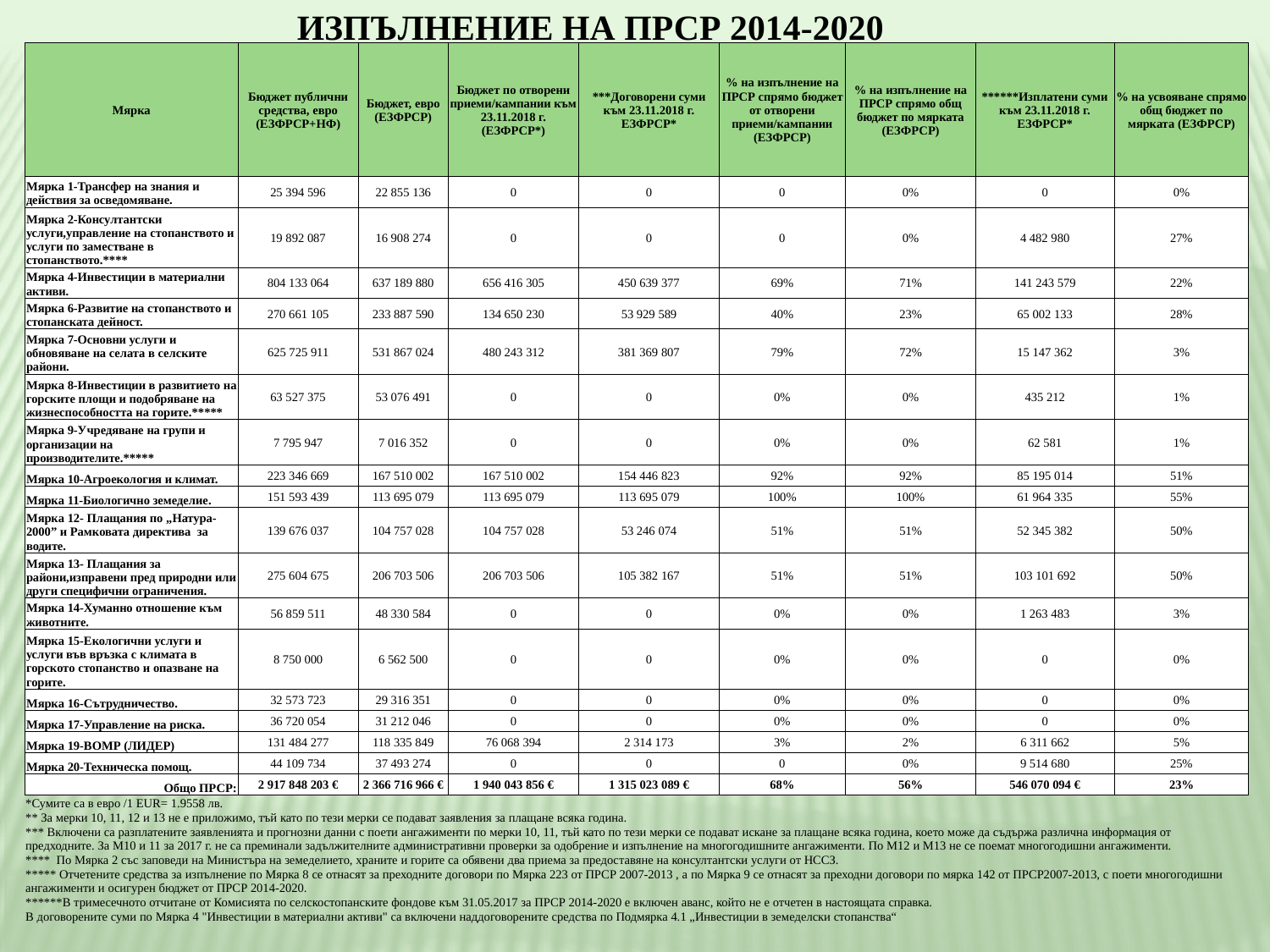

ИЗПЪЛНЕНИЕ НА ПРСР 2014-2020
| Мярка | Бюджет публични средства, евро (ЕЗФРСР+НФ) | Бюджет, евро (ЕЗФРСР) | Бюджет по отворени приеми/кампании към 23.11.2018 г. (ЕЗФРСР\*) | \*\*\*Договорени суми към 23.11.2018 г. ЕЗФРСР\* | % на изпълнение на ПРСР спрямо бюджет от отворени приеми/кампании (ЕЗФРСР) | % на изпълнение на ПРСР спрямо общ бюджет по мярката (ЕЗФРСР) | \*\*\*\*\*\*Изплатени суми към 23.11.2018 г. ЕЗФРСР\* | % нa усвояване спрямо общ бюджет по мярката (ЕЗФРСР) |
| --- | --- | --- | --- | --- | --- | --- | --- | --- |
| Мярка 1-Трансфер на знания и действия за осведомяване. | 25 394 596 | 22 855 136 | 0 | 0 | 0 | 0% | 0 | 0% |
| Мярка 2-Консултантски услуги,управление на стопанството и услуги по заместване в стопанството.\*\*\*\* | 19 892 087 | 16 908 274 | 0 | 0 | 0 | 0% | 4 482 980 | 27% |
| Мярка 4-Инвестиции в материални активи. | 804 133 064 | 637 189 880 | 656 416 305 | 450 639 377 | 69% | 71% | 141 243 579 | 22% |
| Мярка 6-Развитие на стопанството и стопанската дейност. | 270 661 105 | 233 887 590 | 134 650 230 | 53 929 589 | 40% | 23% | 65 002 133 | 28% |
| Мярка 7-Основни услуги и обновяване на селата в селските райони. | 625 725 911 | 531 867 024 | 480 243 312 | 381 369 807 | 79% | 72% | 15 147 362 | 3% |
| Мярка 8-Инвестиции в развитието на горските площи и подобряване на жизнеспособността на горите.\*\*\*\*\* | 63 527 375 | 53 076 491 | 0 | 0 | 0% | 0% | 435 212 | 1% |
| Мярка 9-Учредяване на групи и организации на производителите.\*\*\*\*\* | 7 795 947 | 7 016 352 | 0 | 0 | 0% | 0% | 62 581 | 1% |
| Мярка 10-Агроекология и климат. | 223 346 669 | 167 510 002 | 167 510 002 | 154 446 823 | 92% | 92% | 85 195 014 | 51% |
| Мярка 11-Биологично земеделие. | 151 593 439 | 113 695 079 | 113 695 079 | 113 695 079 | 100% | 100% | 61 964 335 | 55% |
| Мярка 12- Плащания по „Натура-2000” и Рамковата директива за водите. | 139 676 037 | 104 757 028 | 104 757 028 | 53 246 074 | 51% | 51% | 52 345 382 | 50% |
| Мярка 13- Плащания за райони,изправени пред природни или други специфични ограничения. | 275 604 675 | 206 703 506 | 206 703 506 | 105 382 167 | 51% | 51% | 103 101 692 | 50% |
| Мярка 14-Хуманно отношение към животните. | 56 859 511 | 48 330 584 | 0 | 0 | 0% | 0% | 1 263 483 | 3% |
| Мярка 15-Екологични услуги и услуги във връзка с климата в горското стопанство и опазване на горите. | 8 750 000 | 6 562 500 | 0 | 0 | 0% | 0% | 0 | 0% |
| Мярка 16-Сътрудничество. | 32 573 723 | 29 316 351 | 0 | 0 | 0% | 0% | 0 | 0% |
| Мярка 17-Управление на риска. | 36 720 054 | 31 212 046 | 0 | 0 | 0% | 0% | 0 | 0% |
| Мярка 19-ВОМР (ЛИДЕР) | 131 484 277 | 118 335 849 | 76 068 394 | 2 314 173 | 3% | 2% | 6 311 662 | 5% |
| Мярка 20-Техническа помощ. | 44 109 734 | 37 493 274 | 0 | 0 | 0 | 0% | 9 514 680 | 25% |
| Общо ПРСР: | 2 917 848 203 € | 2 366 716 966 € | 1 940 043 856 € | 1 315 023 089 € | 68% | 56% | 546 070 094 € | 23% |
| \*Сумите са в евро /1 EUR= 1.9558 лв. |  |  |  |  |  |  |  |  |  |  |  |
| --- | --- | --- | --- | --- | --- | --- | --- | --- | --- | --- | --- |
| \*\* За мерки 10, 11, 12 и 13 не е приложимо, тъй като по тези мерки се подават заявления за плащане всяка година. |  |  |  |  |  |  |  |  |  |  |  |
| \*\*\* Включени са разплатените заявленията и прогнозни данни с поети ангажименти по мерки 10, 11, тъй като по тези мерки се подават искане за плащане всяка година, което може да съдържа различна информация от предходните. За М10 и 11 за 2017 г. не са преминали задължителните административни проверки за одобрение и изпълнение на многогодишните ангажименти. По М12 и М13 не се поемат многогодишни ангажименти. |  |  |  |  |  |  |  |  |  |  |  |
| \*\*\*\* По Мярка 2 със заповеди на Министъра на земеделието, храните и горите са обявени два приема за предоставяне на консултантски услуги от НССЗ. |  |  |  |  |  |  |  |  |  |  |  |
| \*\*\*\*\* Отчетените средства за изпълнение по Мярка 8 се отнасят за преходните договори по Мярка 223 от ПРСР 2007-2013 , а по Мярка 9 се отнасят за преходни договори по мярка 142 от ПРСР2007-2013, с поети многогодишни ангажименти и осигурен бюджет от ПРСР 2014-2020. |  |  |  |  |  |  |  |  |  |  |  |
| \*\*\*\*\*\*В тримесечното отчитане от Комисията по селскостопанските фондове към 31.05.2017 за ПРСР 2014-2020 е включен аванс, който не е отчетен в настоящата справка. |  |  |  |  |  |  |  |  |  |  |  |
| В договорените суми по Мярка 4 "Инвестиции в материални активи" са включени наддоговорените средства по Подмярка 4.1 „Инвестиции в земеделски стопанства“ |  |  |  |  |  |  |  |  |  |  |  |